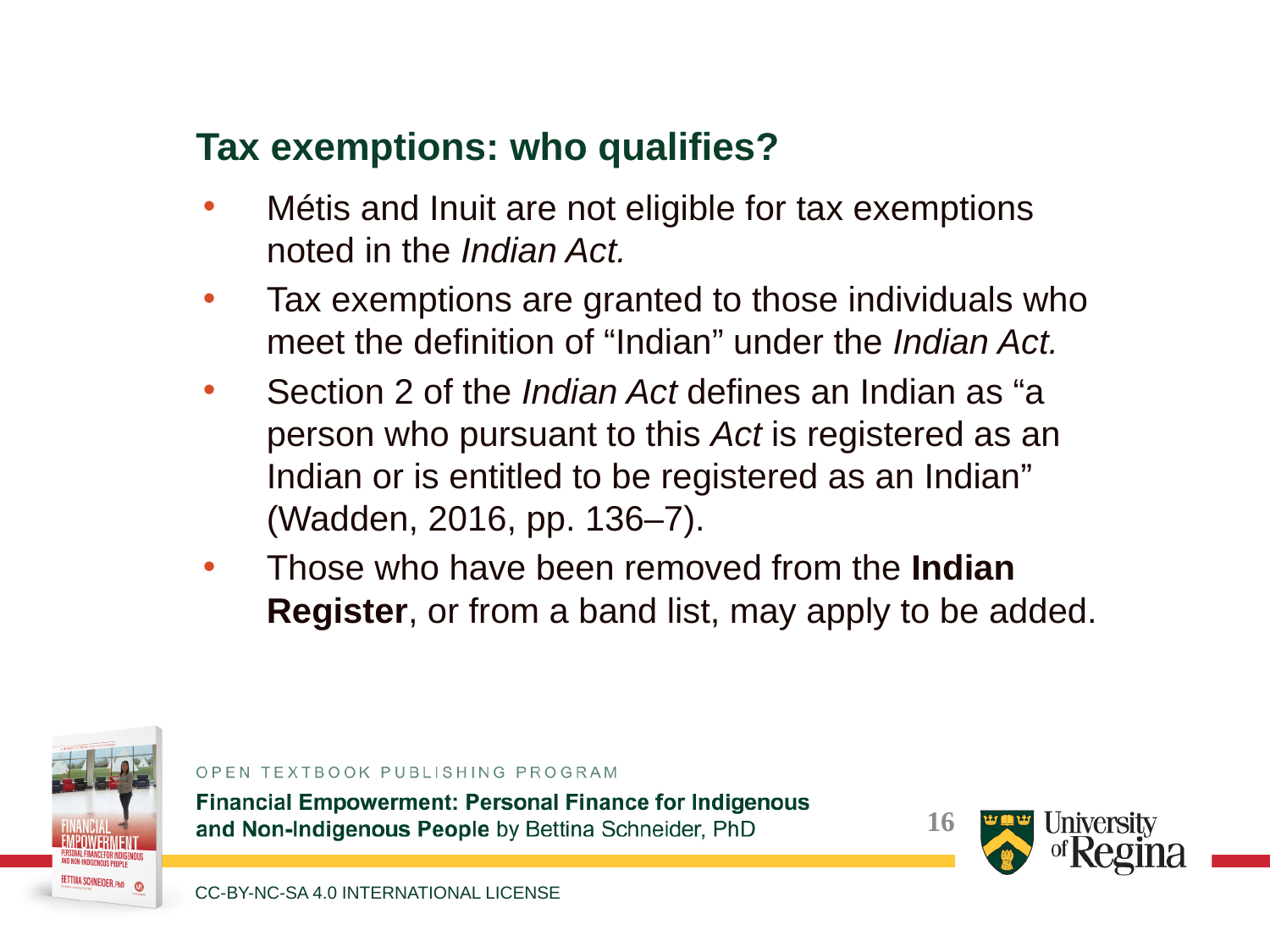

Tax exemptions: who qualifies?
Métis and Inuit are not eligible for tax exemptions noted in the Indian Act.
Tax exemptions are granted to those individuals who meet the definition of “Indian” under the Indian Act.
Section 2 of the Indian Act defines an Indian as “a person who pursuant to this Act is registered as an Indian or is entitled to be registered as an Indian” (Wadden, 2016, pp. 136–7).
Those who have been removed from the Indian Register, or from a band list, may apply to be added.
CC-BY-NC-SA 4.0 INTERNATIONAL LICENSE